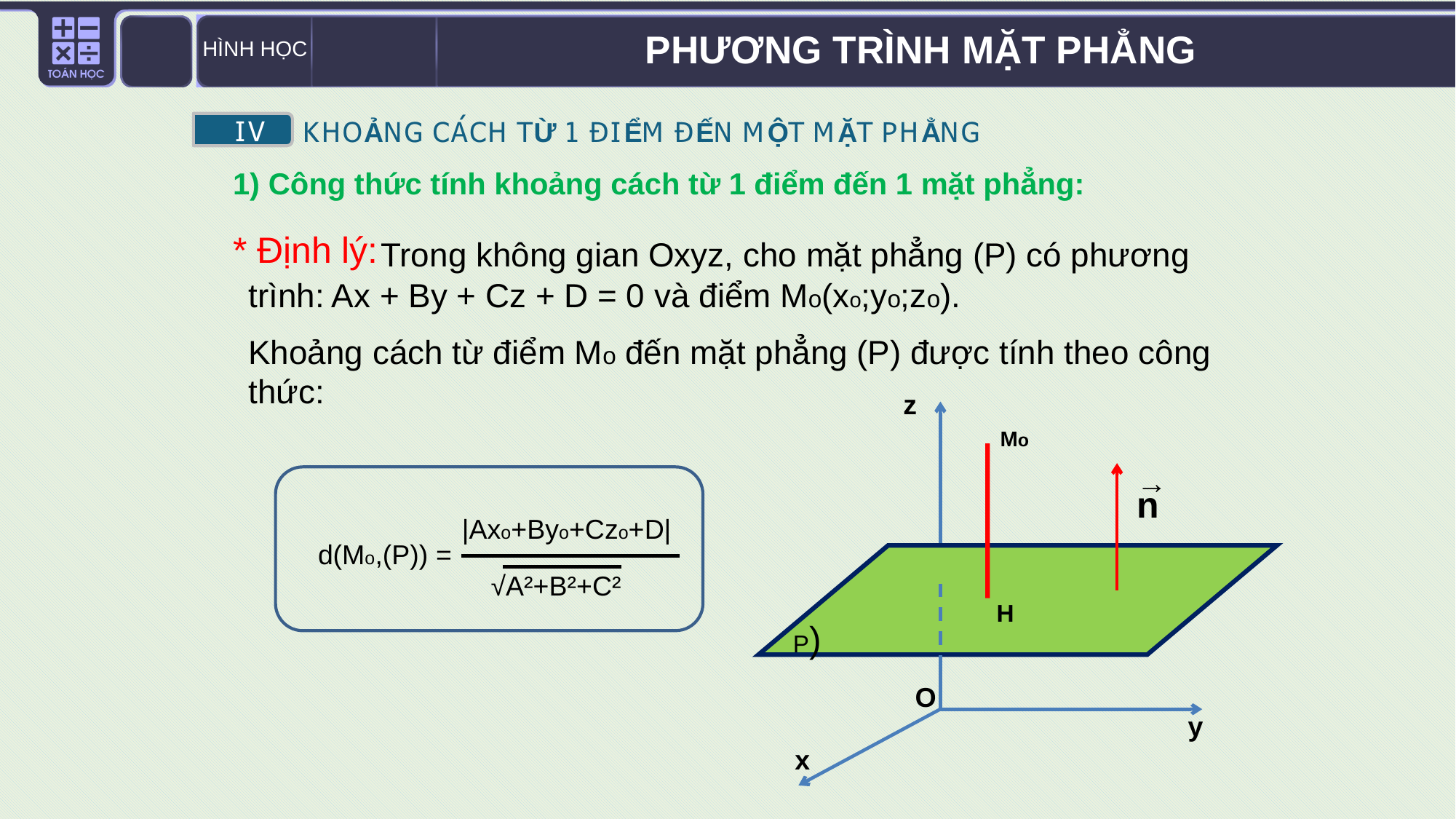

IV

KHOẢNG CÁCH TỪ 1 ĐIỂM ĐẾN MỘT MẶT PHẲNG
1) Công thức tính khoảng cách từ 1 điểm đến 1 mặt phẳng:
 * Định lý:
             Trong không gian Oxyz, cho mặt phẳng (P) có phương trình: Ax + By + Cz + D = 0 và điểm Mo(xo;yo;zo).
Khoảng cách từ điểm Mo đến mặt phẳng (P) được tính theo công thức:
z
Mo

→
n

H
P)
O
y
x

|Axo+Byo+Czo+D|
d(Mo,(P)) =
√A²+B²+C²